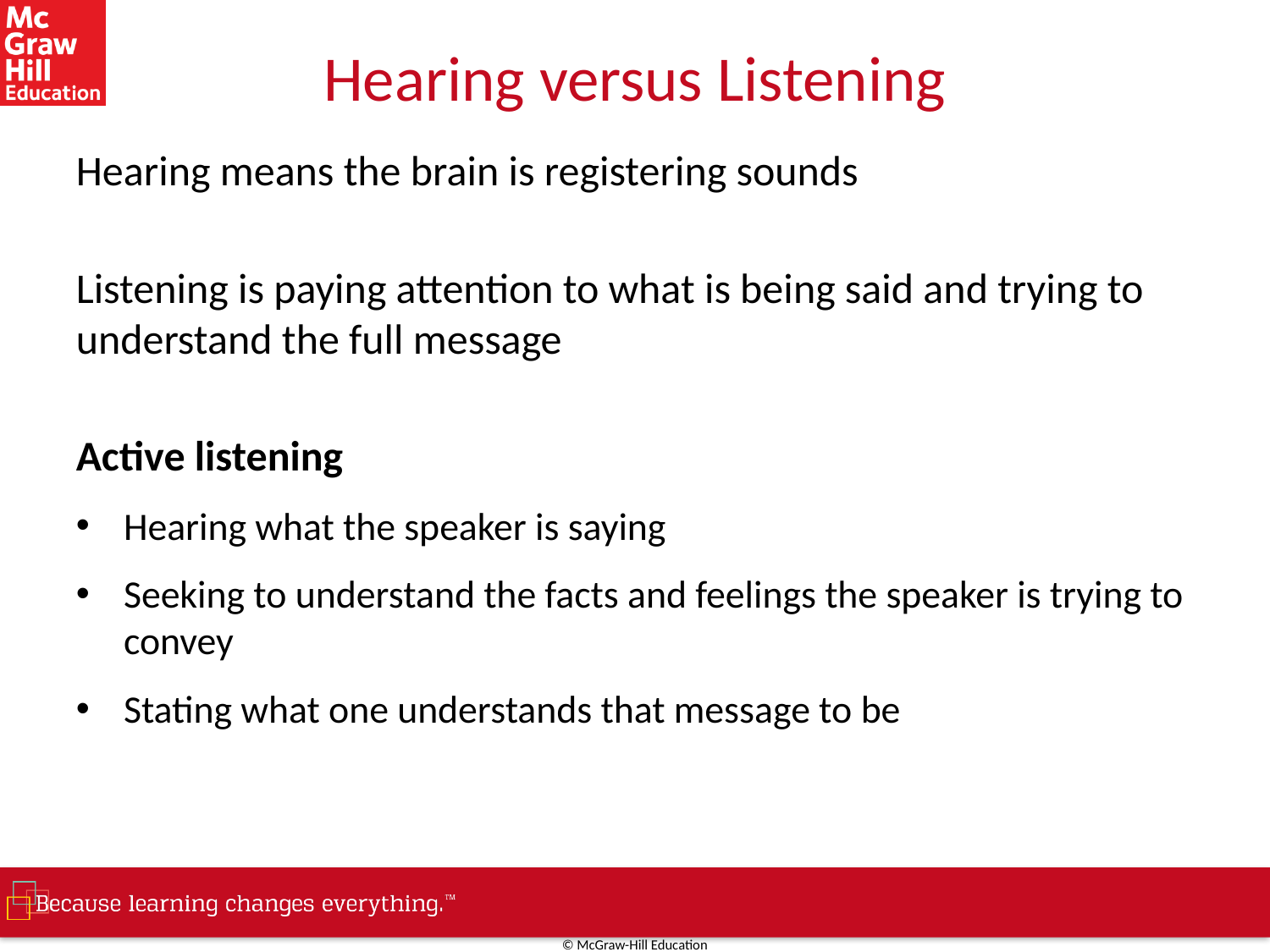

# Hearing versus Listening
Hearing means the brain is registering sounds

Listening is paying attention to what is being said and trying to understand the full message

Active listening
Hearing what the speaker is saying
Seeking to understand the facts and feelings the speaker is trying to convey
Stating what one understands that message to be